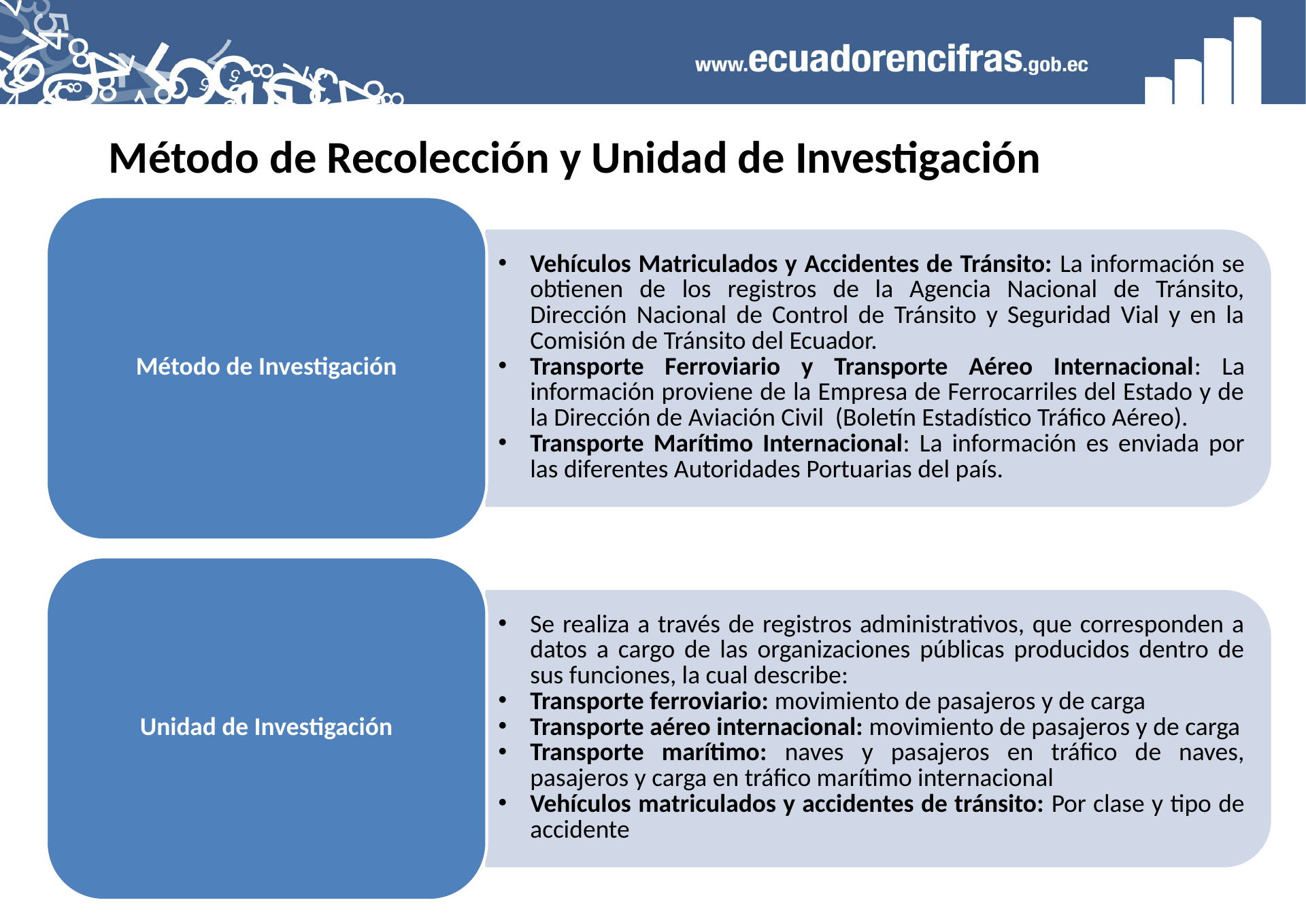

Método de Recolección y Unidad de Investigación
Vehículos Matriculados y Accidentes de Tránsito: La información se obtienen de los registros de la Agencia Nacional de Tránsito, Dirección Nacional de Control de Tránsito y Seguridad Vial y en la Comisión de Tránsito del Ecuador.
Unidad de Investigación
Método de Investigación
Transporte Ferroviario y Transporte Aéreo Internacional: La información proviene de la Empresa de Ferrocarriles del Estado y de la Dirección de Aviación Civil  (Boletín Estadístico Tráfico Aéreo).
Transporte Marítimo Internacional: La información es enviada por las diferentes Autoridades Portuarias del país.
Se realiza a través de registros administrativos, que corresponden a datos a cargo de las organizaciones públicas producidos dentro de sus funciones, la cual describe:
Transporte ferroviario: movimiento de pasajeros y de carga
Transporte aéreo internacional: movimiento de pasajeros y de carga
Transporte marítimo: naves y pasajeros en tráfico de naves, pasajeros y carga en tráfico marítimo internacional
Vehículos matriculados y accidentes de tránsito: Por clase y tipo de accidente